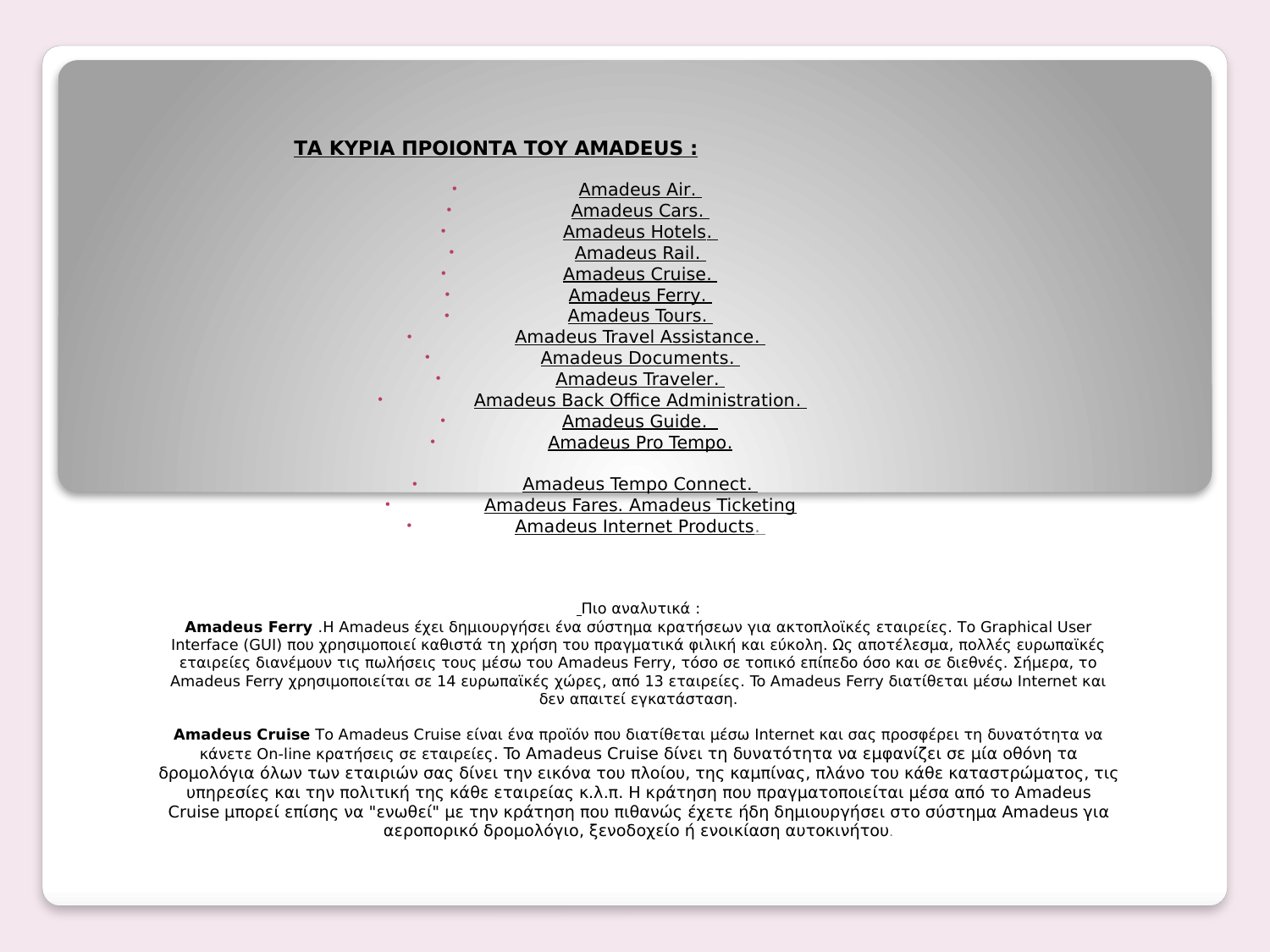

# ΤΑ ΚΥΡΙΑ ΠΡΟΙΟΝΤΑ ΤΟΥ AMADEUS :
Amadeus Air.
Amadeus Cars.
Amadeus Hotels.
Amadeus Rail.
Amadeus Cruise.
Amadeus Ferry.
Amadeus Tours.
Amadeus Travel Assistance.
Amadeus Documents.
Amadeus Traveler.
Amadeus Back Office Administration.
Amadeus Guide.
Amadeus Pro Tempo.

Amadeus Tempo Connect.
Amadeus Fares. Amadeus Ticketing
Amadeus Internet Products.

 Πιο αναλυτικά :
Amadeus Ferry .Η Amadeus έχει δημιουργήσει ένα σύστημα κρατήσεων για ακτοπλοϊκές εταιρείες. Το Graphical User Interface (GUI) που χρησιμοποιεί καθιστά τη χρήση του πραγματικά φιλική και εύκολη. Ως αποτέλεσμα, πολλές ευρωπαϊκές εταιρείες διανέμουν τις πωλήσεις τους μέσω του Amadeus Ferry, τόσο σε τοπικό επίπεδο όσο και σε διεθνές. Σήμερα, το Amadeus Ferry χρησιμοποιείται σε 14 ευρωπαϊκές χώρες, από 13 εταιρείες. To Amadeus Ferry διατίθεται μέσω Internet και δεν απαιτεί εγκατάσταση.

Amadeus Cruise Το Amadeus Cruise είναι ένα προϊόν που διατίθεται μέσω Internet και σας προσφέρει τη δυνατότητα να κάνετε On-line κρατήσεις σε εταιρείες. To Amadeus Cruise δίνει τη δυνατότητα να εμφανίζει σε μία οθόνη τα δρομολόγια όλων των εταιριών σας δίνει την εικόνα του πλοίου, της καμπίνας, πλάνο του κάθε καταστρώματος, τις υπηρεσίες και την πολιτική της κάθε εταιρείας κ.λ.π. Η κράτηση που πραγματοποιείται μέσα από το Amadeus Cruise μπορεί επίσης να "ενωθεί" με την κράτηση που πιθανώς έχετε ήδη δημιουργήσει στο σύστημα Amadeus για αεροπορικό δρομολόγιο, ξενοδοχείο ή ενοικίαση αυτοκινήτου.